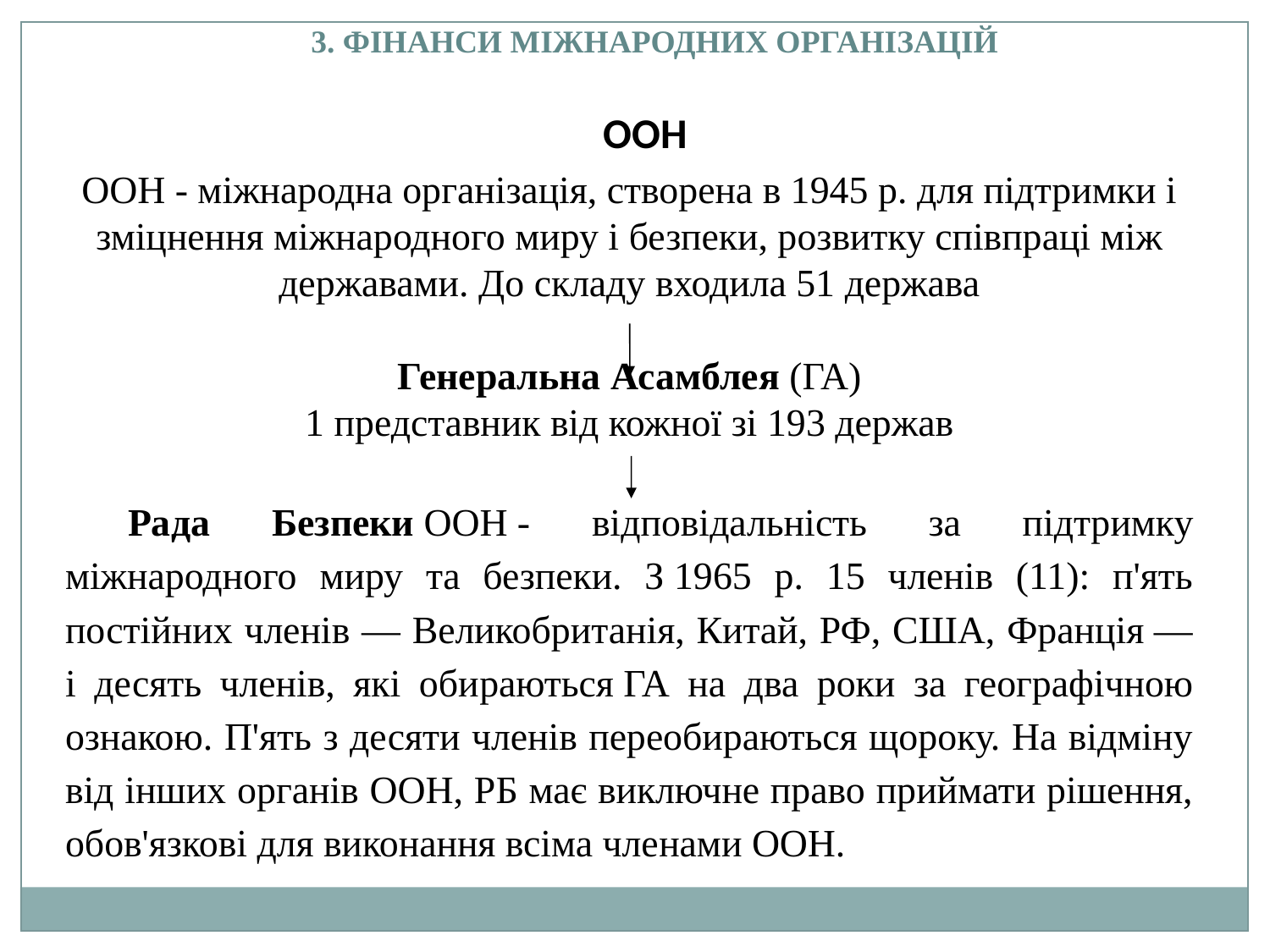

3. ФІНАНСИ МІЖНАРОДНИХ ОРГАНІЗАЦІЙ
ООН
ООН - міжнародна організація, створена в 1945 р. для підтримки і зміцнення міжнародного миру і безпеки, розвитку співпраці між державами. До складу входила 51 держава

Генеральна Асамблея (ГА)
1 представник від кожної зі 193 держав

Рада Безпеки ООН - відповідальність за підтримку міжнародного миру та безпеки. З 1965 р. 15 членів (11): п'ять постійних членів — Великобританія, Китай, РФ, США, Франція — і десять членів, які оби­раються ГА на два роки за географічною ознакою. П'ять з десяти членів переобираються щороку. На відміну від інших органів ООН, РБ має виключне право приймати рішення, обов'язкові для виконання всіма чле­нами ООН.